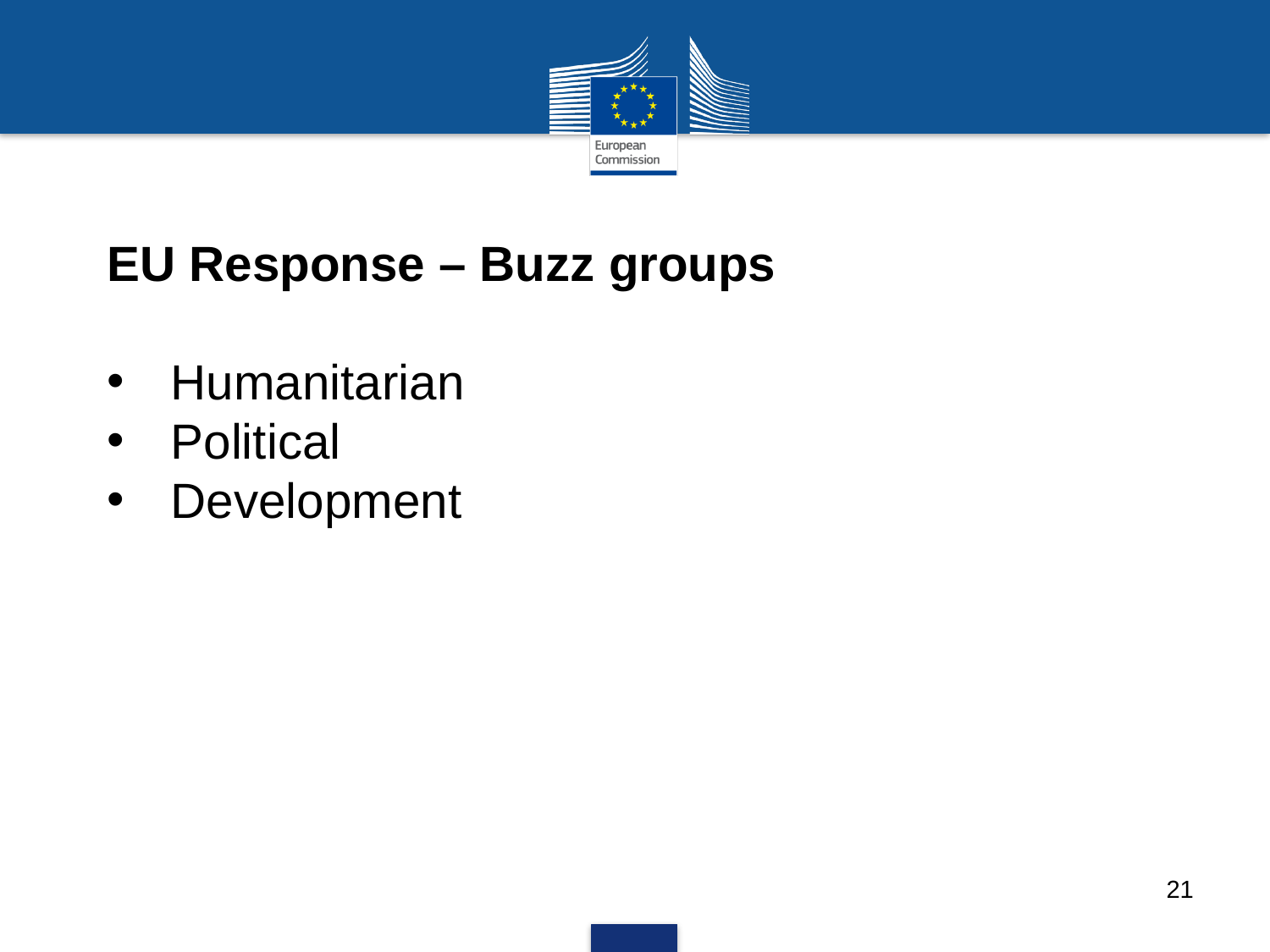

EU Response – Buzz groups

Humanitarian
Political
Development

21